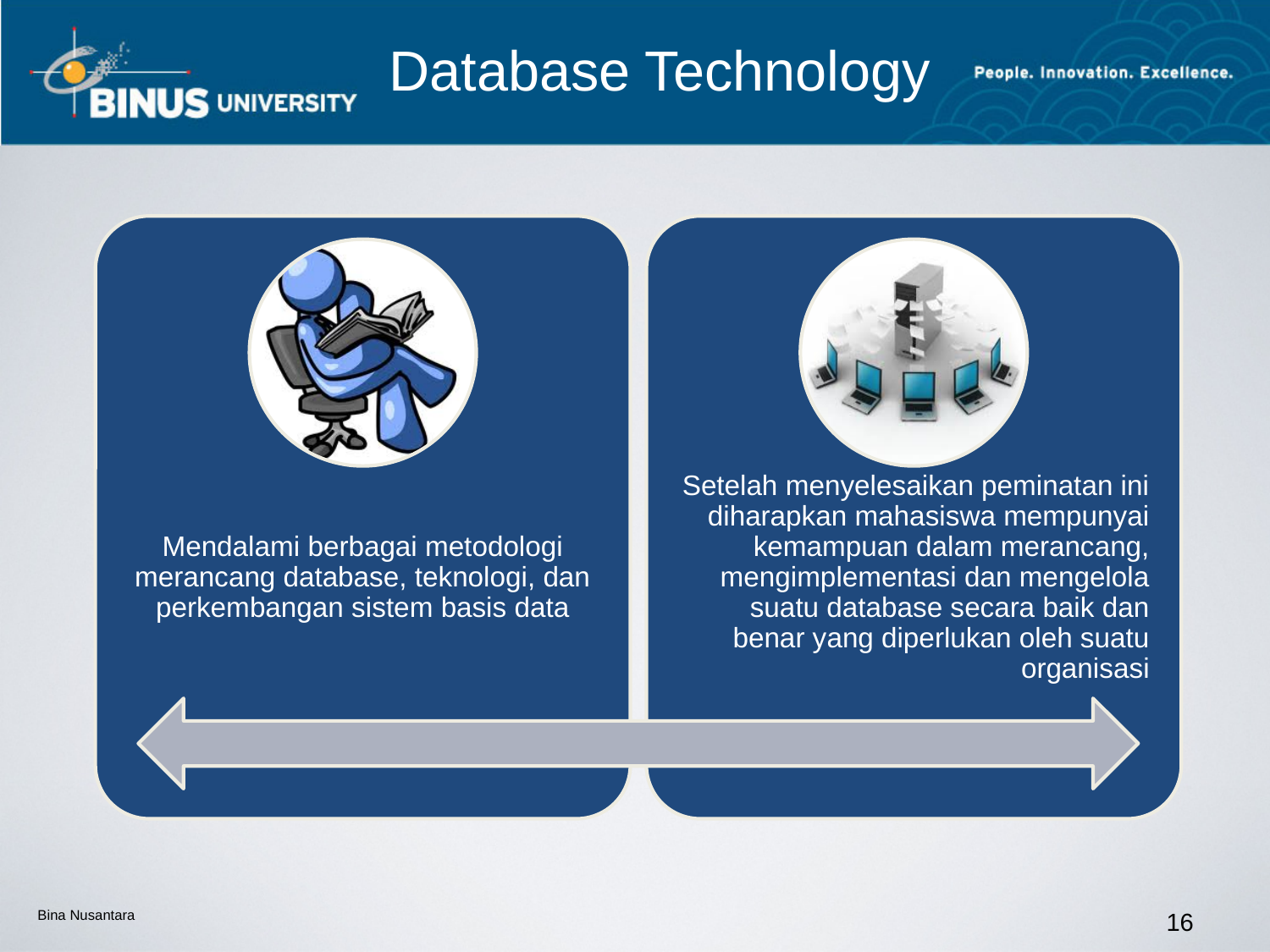

# Database Technology
Mendalami berbagai metodologi merancang database, teknologi, dan perkembangan sistem basis data
Setelah menyelesaikan peminatan ini diharapkan mahasiswa mempunyai kemampuan dalam merancang, mengimplementasi dan mengelola suatu database secara baik dan benar yang diperlukan oleh suatu organisasi
Bina Nusantara
16